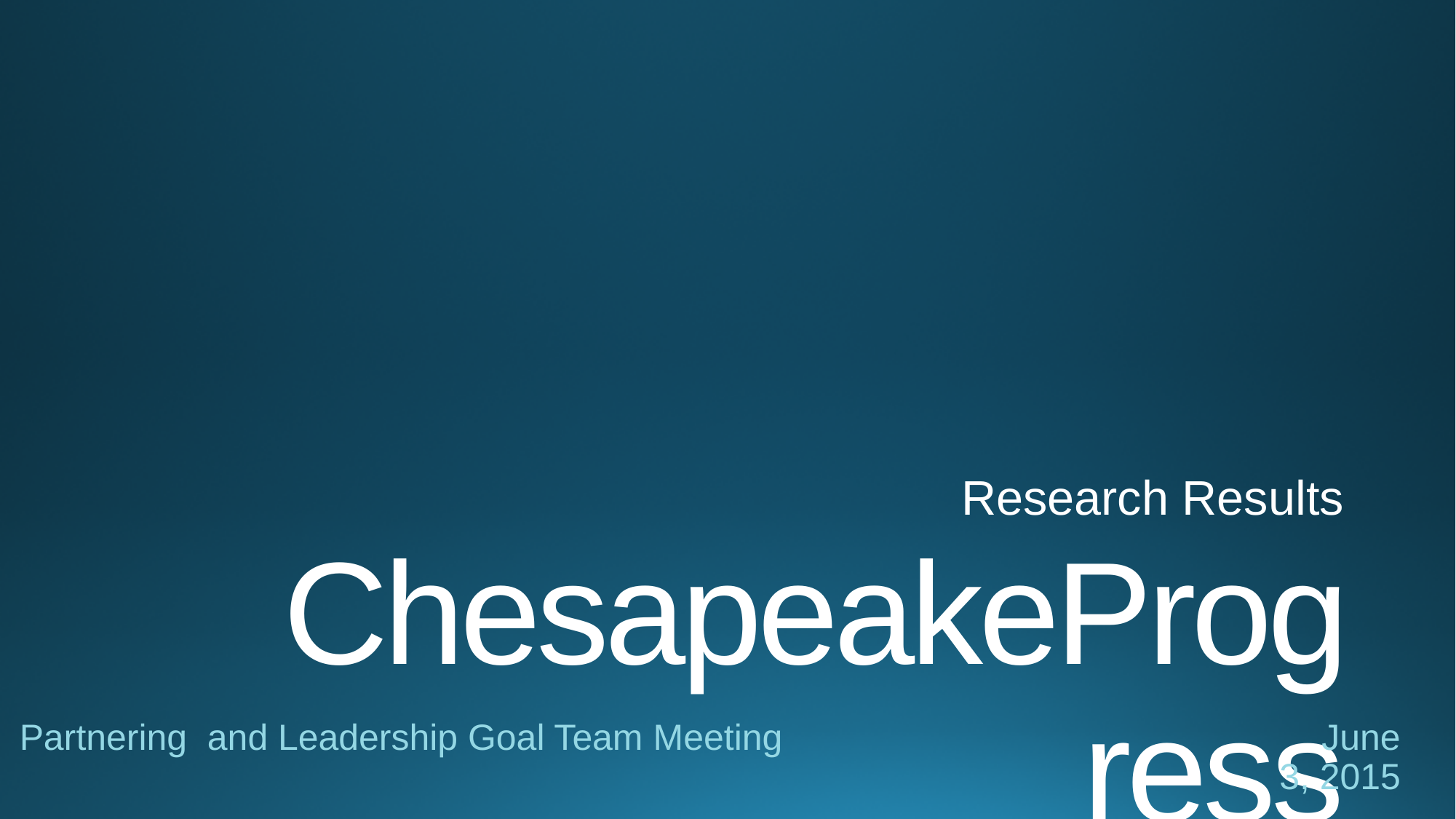

Research Results
# ChesapeakeProgress
Partnering  and Leadership Goal Team Meeting       				          June 3, 2015